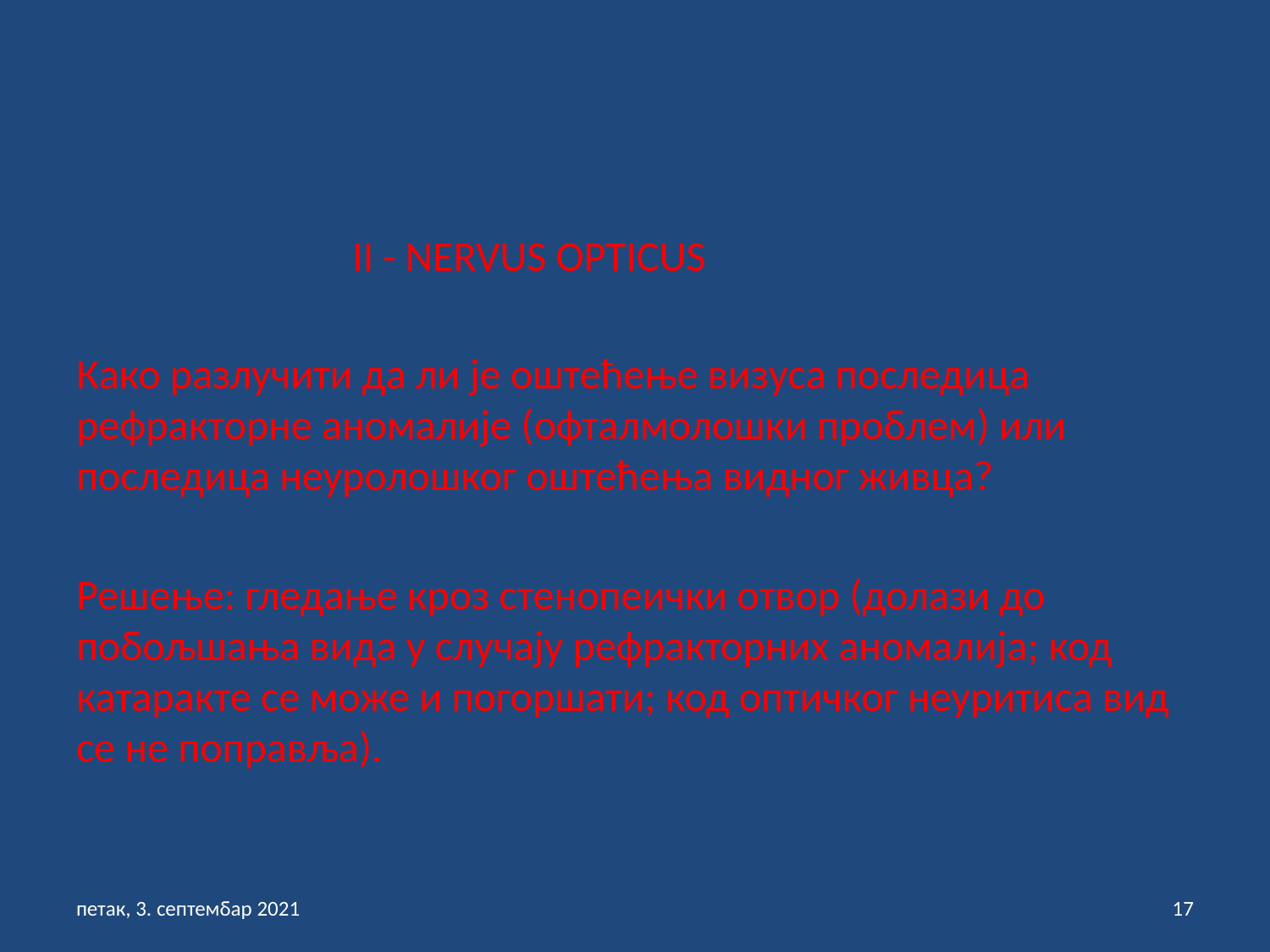

II - NERVUS OPTICUS

Како разлучити да ли је оштећење визуса последица рефракторне аномалије (офталмолошки проблем) или последица неуролошког оштећења видног живца?

Решење: гледање кроз стенопеички отвор (долази до побољшања вида у случају рефракторних аномалија; код катаракте се може и погоршати; код оптичког неуритиса вид се не поправља).
петак, 3. септембар 2021
17